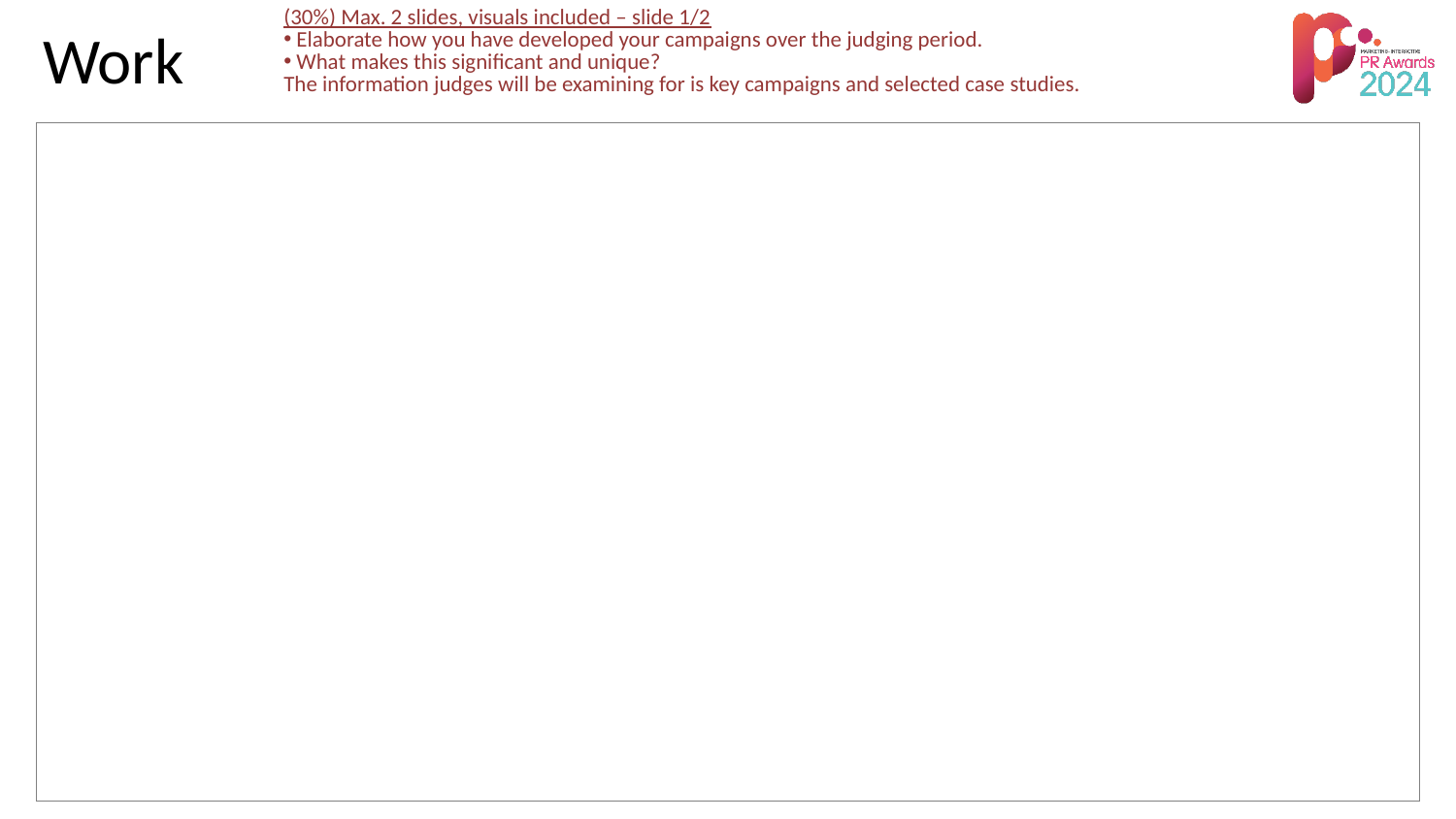

(30%) Max. 2 slides, visuals included – slide 1/2
 Elaborate how you have developed your campaigns over the judging period.
 What makes this significant and unique?
The information judges will be examining for is key campaigns and selected case studies.
Work
|  |
| --- |